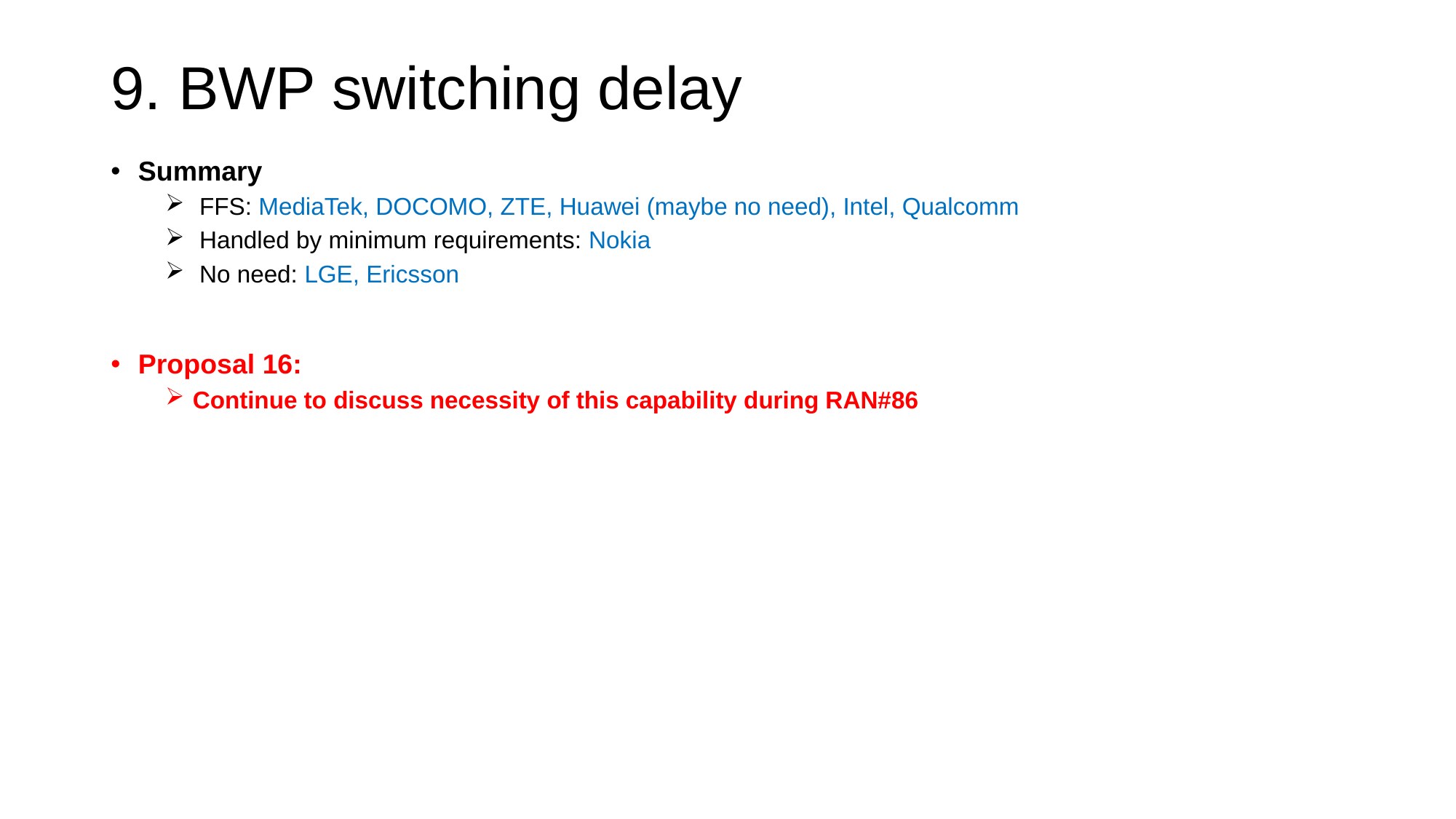

# 9. BWP switching delay
Summary
 FFS: MediaTek, DOCOMO, ZTE, Huawei (maybe no need), Intel, Qualcomm
 Handled by minimum requirements: Nokia
 No need: LGE, Ericsson

Proposal 16:
Continue to discuss necessity of this capability during RAN#86